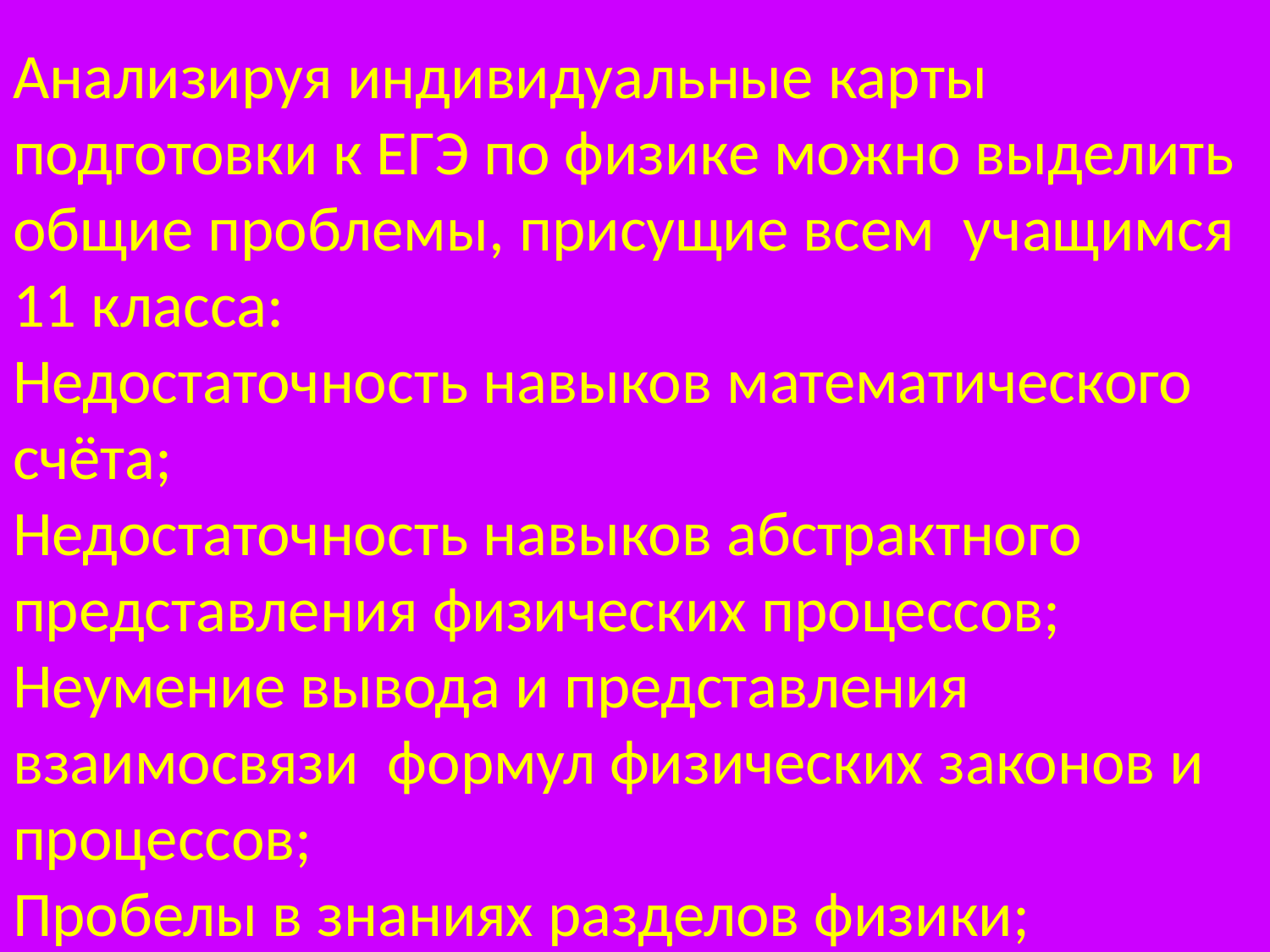

Анализируя индивидуальные карты подготовки к ЕГЭ по физике можно выделить общие проблемы, присущие всем  учащимся 11 класса:
Недостаточность навыков математического счёта;
Недостаточность навыков абстрактного представления физических процессов;
Неумение вывода и представления  взаимосвязи  формул физических законов и процессов;
Пробелы в знаниях разделов физики;
;

#